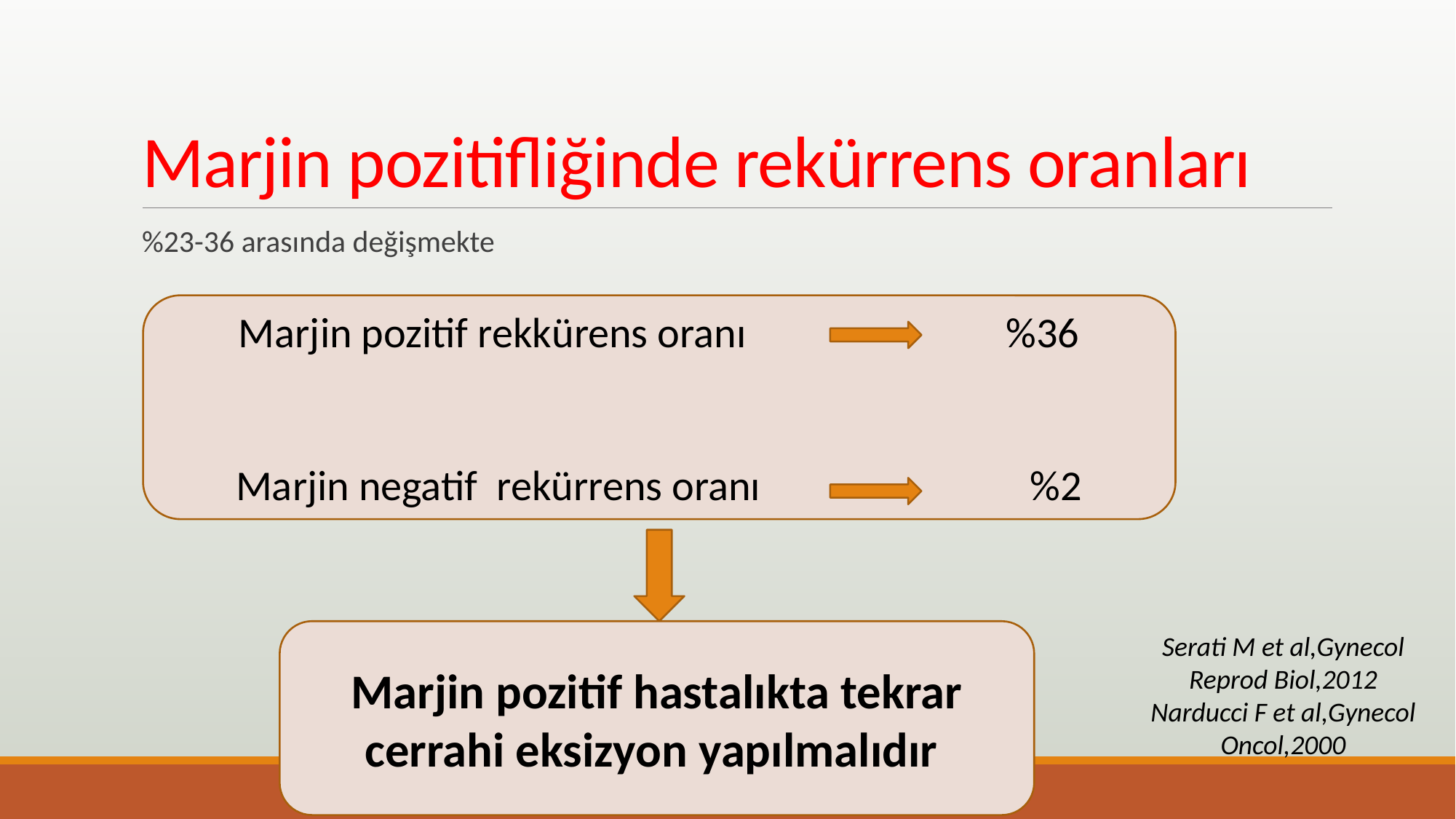

# Marjin pozitifliğinde rekürrens oranları
%23-36 arasında değişmekte
Marjin pozitif rekkürens oranı                           %36

Marjin negatif  rekürrens oranı                            %2

Serati M et al,Gynecol Reprod Biol,2012
Narducci F et al,Gynecol Oncol,2000

Marjin pozitif hastalıkta tekrar cerrahi eksizyon yapılmalıdır